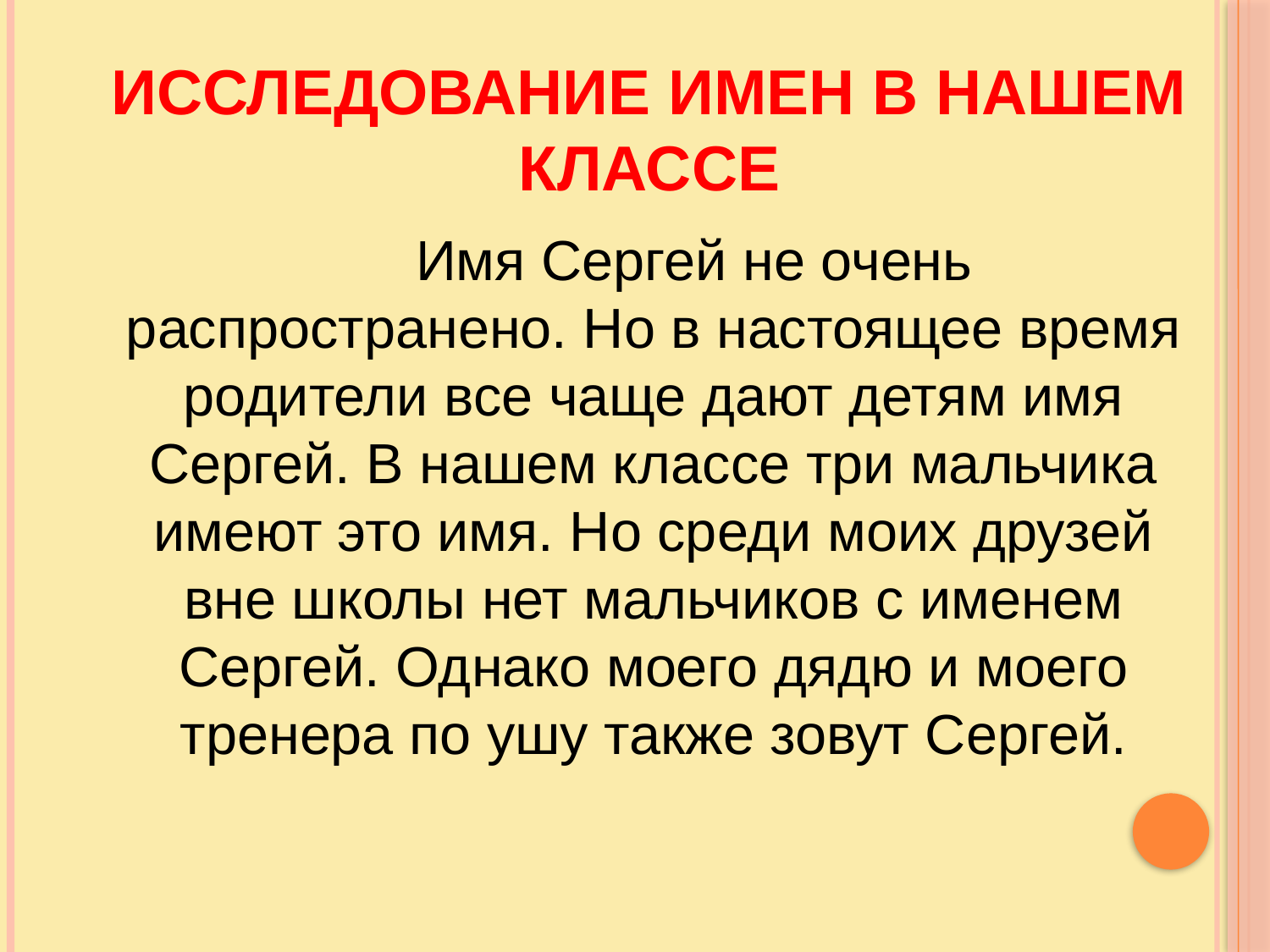

# Исследование имен в нашем классе

          Имя Сергей не очень распространено. Но в настоящее время родители все чаще дают детям имя Сергей. В нашем классе три мальчика имеют это имя. Но среди моих друзей вне школы нет мальчиков с именем Сергей. Однако моего дядю и моего тренера по ушу также зовут Сергей.